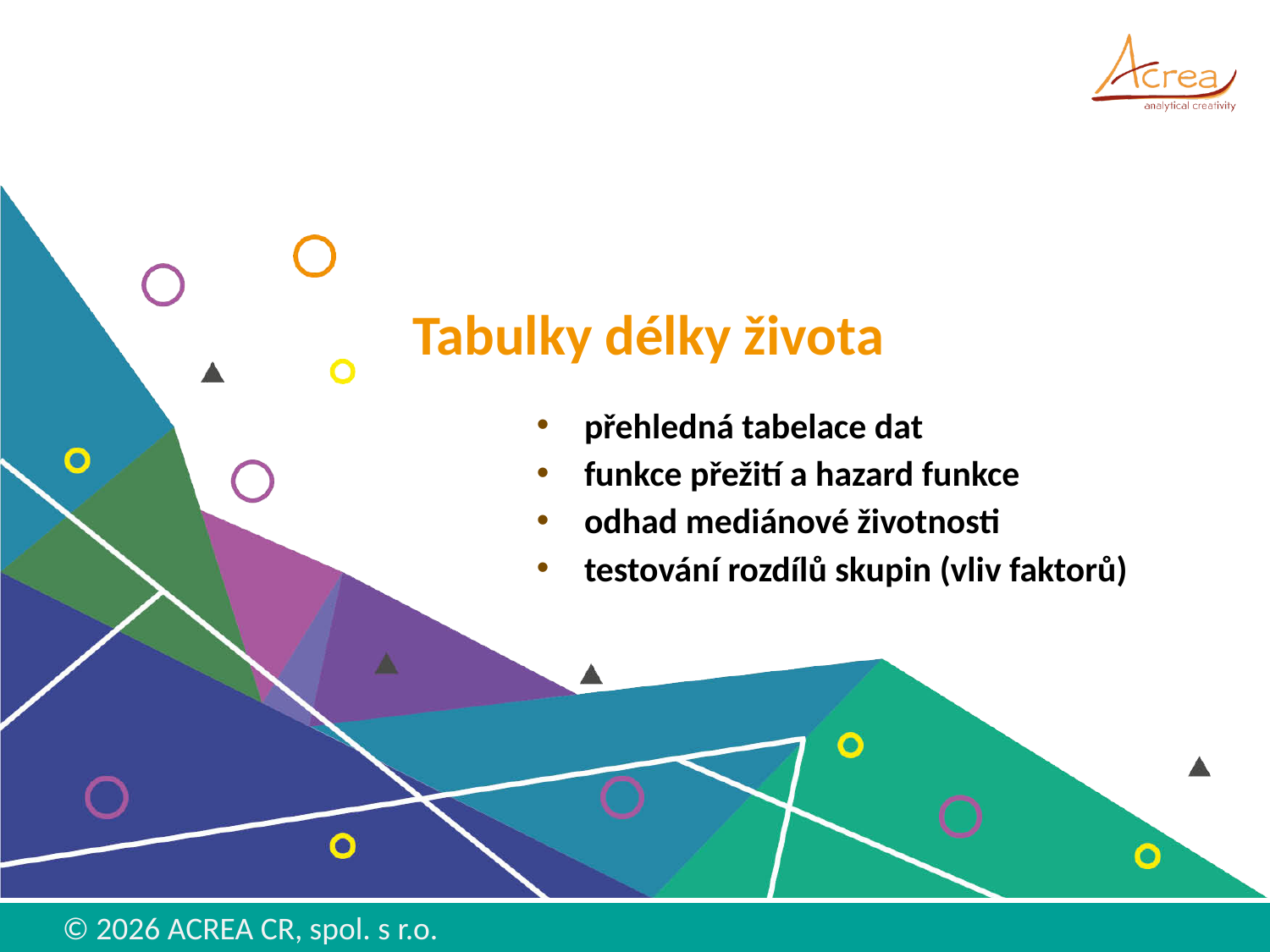

# Tabulky délky života
přehledná tabelace dat
funkce přežití a hazard funkce
odhad mediánové životnosti
testování rozdílů skupin (vliv faktorů)